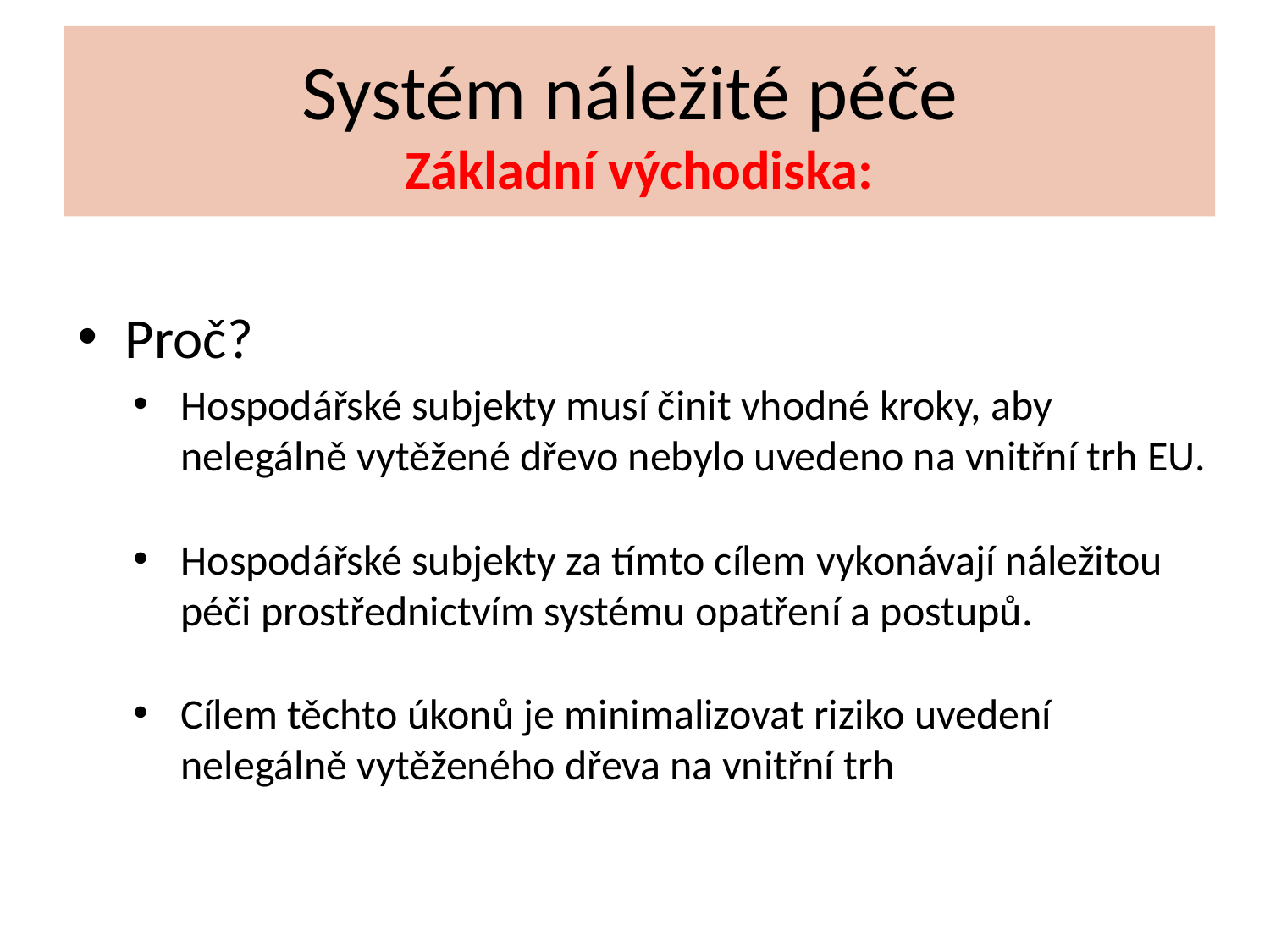

# Systém náležité péče Základní východiska:

Proč?
Hospodářské subjekty musí činit vhodné kroky, aby nelegálně vytěžené dřevo nebylo uvedeno na vnitřní trh EU.

Hospodářské subjekty za tímto cílem vykonávají náležitou péči prostřednictvím systému opatření a postupů.

Cílem těchto úkonů je minimalizovat riziko uvedení nelegálně vytěženého dřeva na vnitřní trh